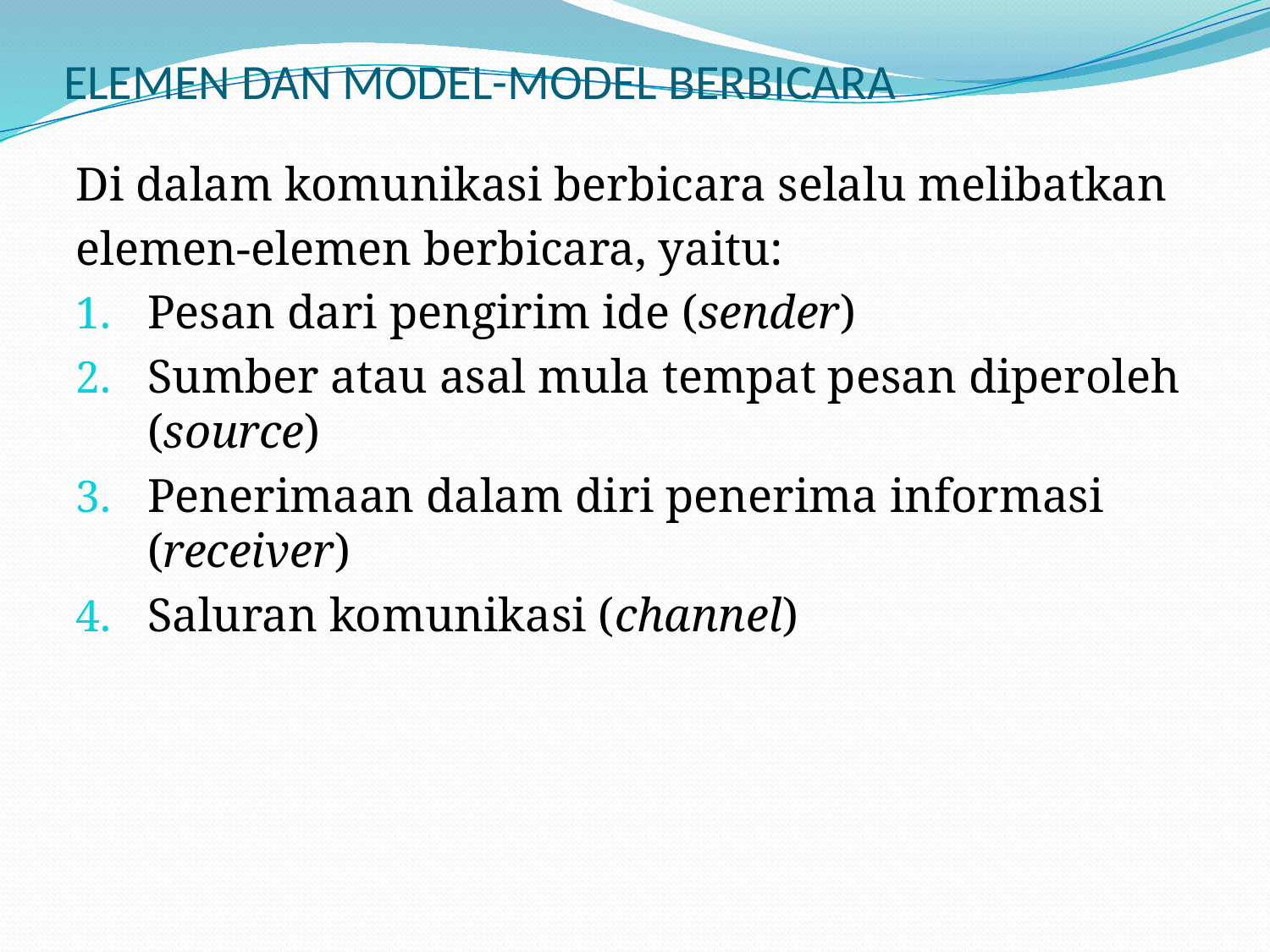

# ELEMEN DAN MODEL-MODEL BERBICARA
Di dalam komunikasi berbicara selalu melibatkan
elemen-elemen berbicara, yaitu:
Pesan dari pengirim ide (sender)
Sumber atau asal mula tempat pesan diperoleh (source)
Penerimaan dalam diri penerima informasi (receiver)
Saluran komunikasi (channel)